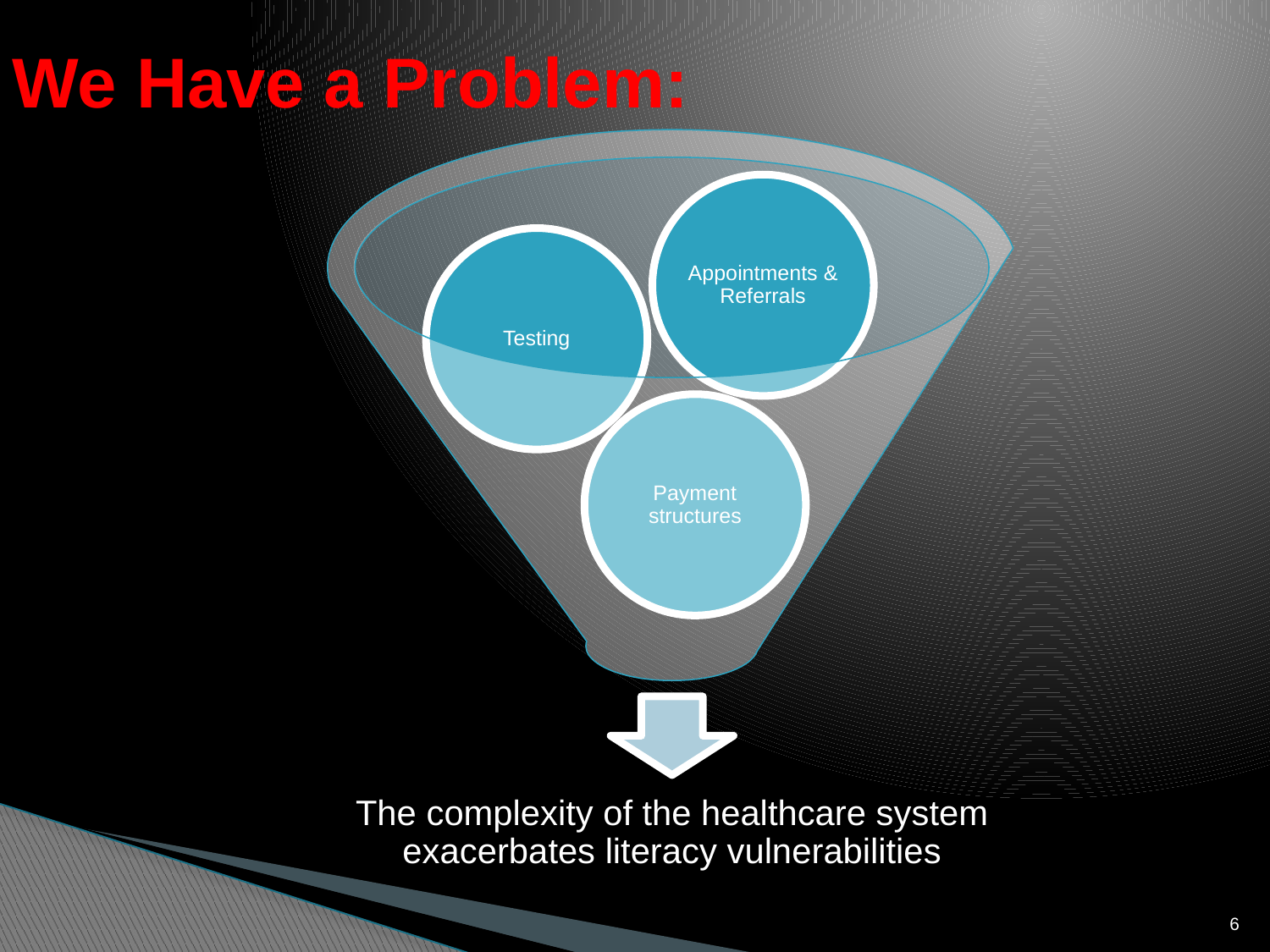

# We Have a Problem:
The complexity of the healthcare system exacerbates literacy vulnerabilities
Payment structures
Testing
Appointments & Referrals
6